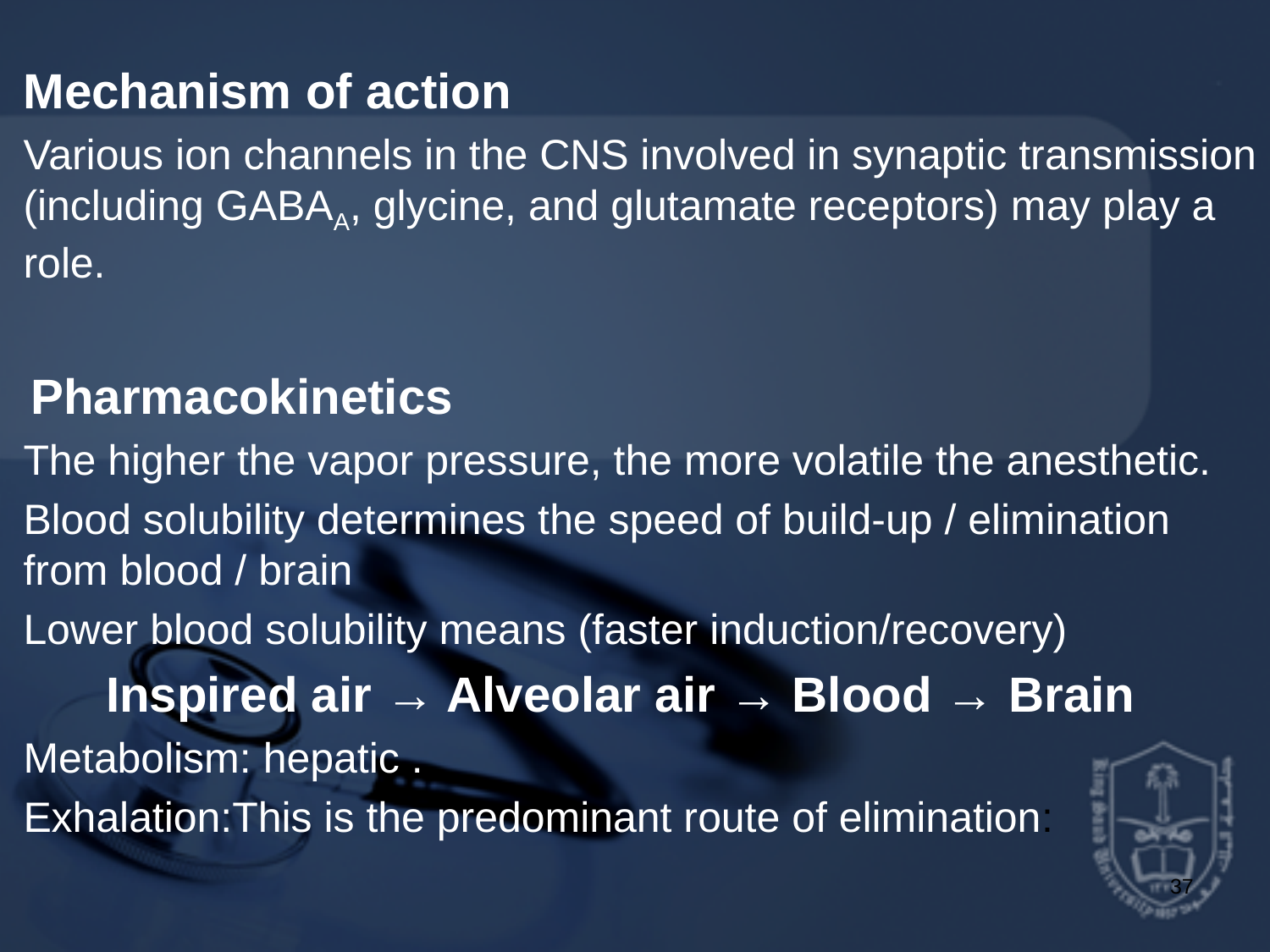

Mechanism of action
Various ion channels in the CNS involved in synaptic transmission (including GABAA, glycine, and glutamate receptors) may play a role.

Pharmacokinetics
The higher the vapor pressure, the more volatile the anesthetic.
Blood solubility determines the speed of build-up / elimination from blood / brain
Lower blood solubility means (faster induction/recovery)
      Inspired air → Alveolar air → Blood → Brain
Metabolism: hepatic .
Exhalation:This is the predominant route of elimination:

37